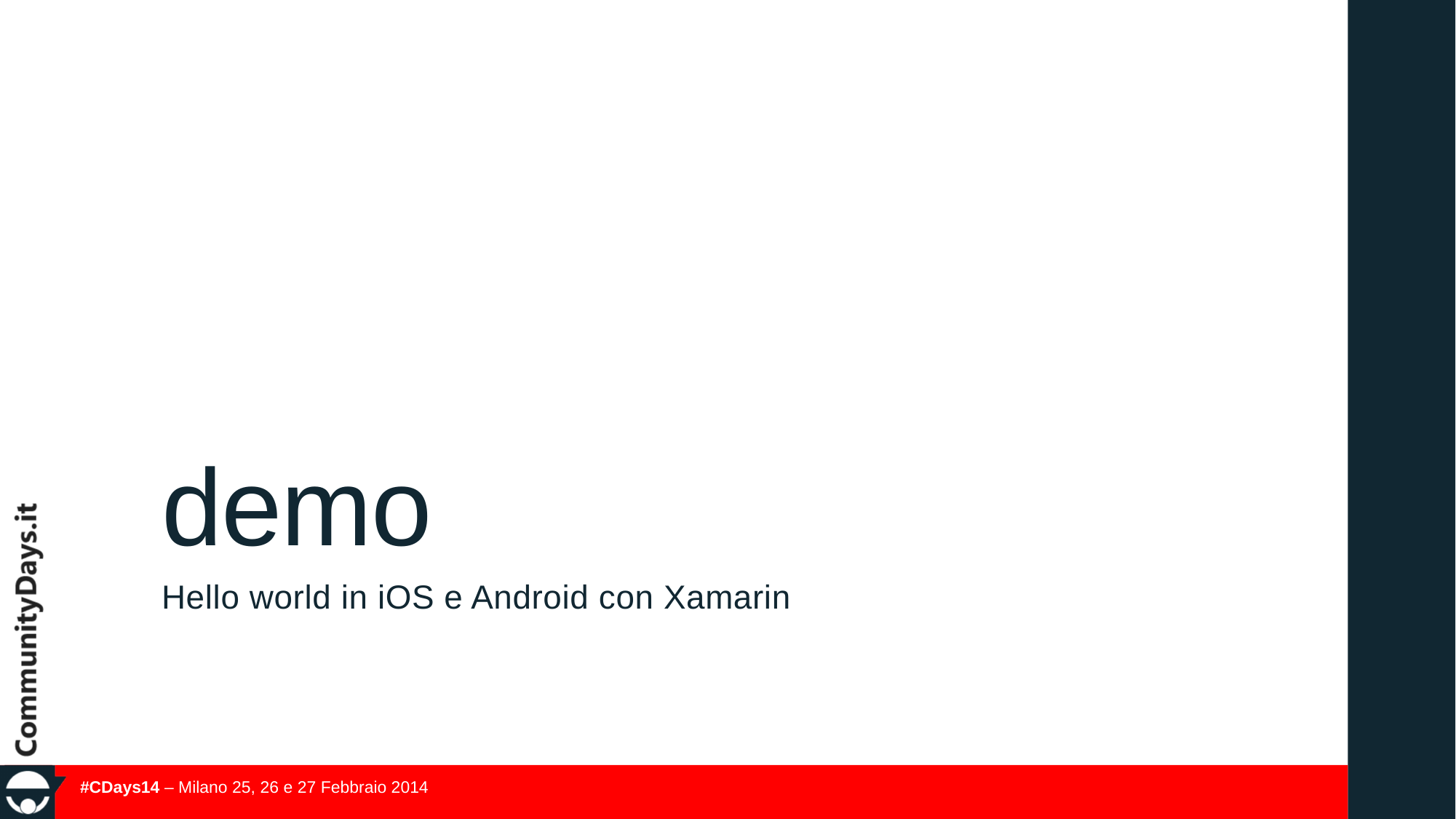

# demo
Hello world in iOS e Android con Xamarin